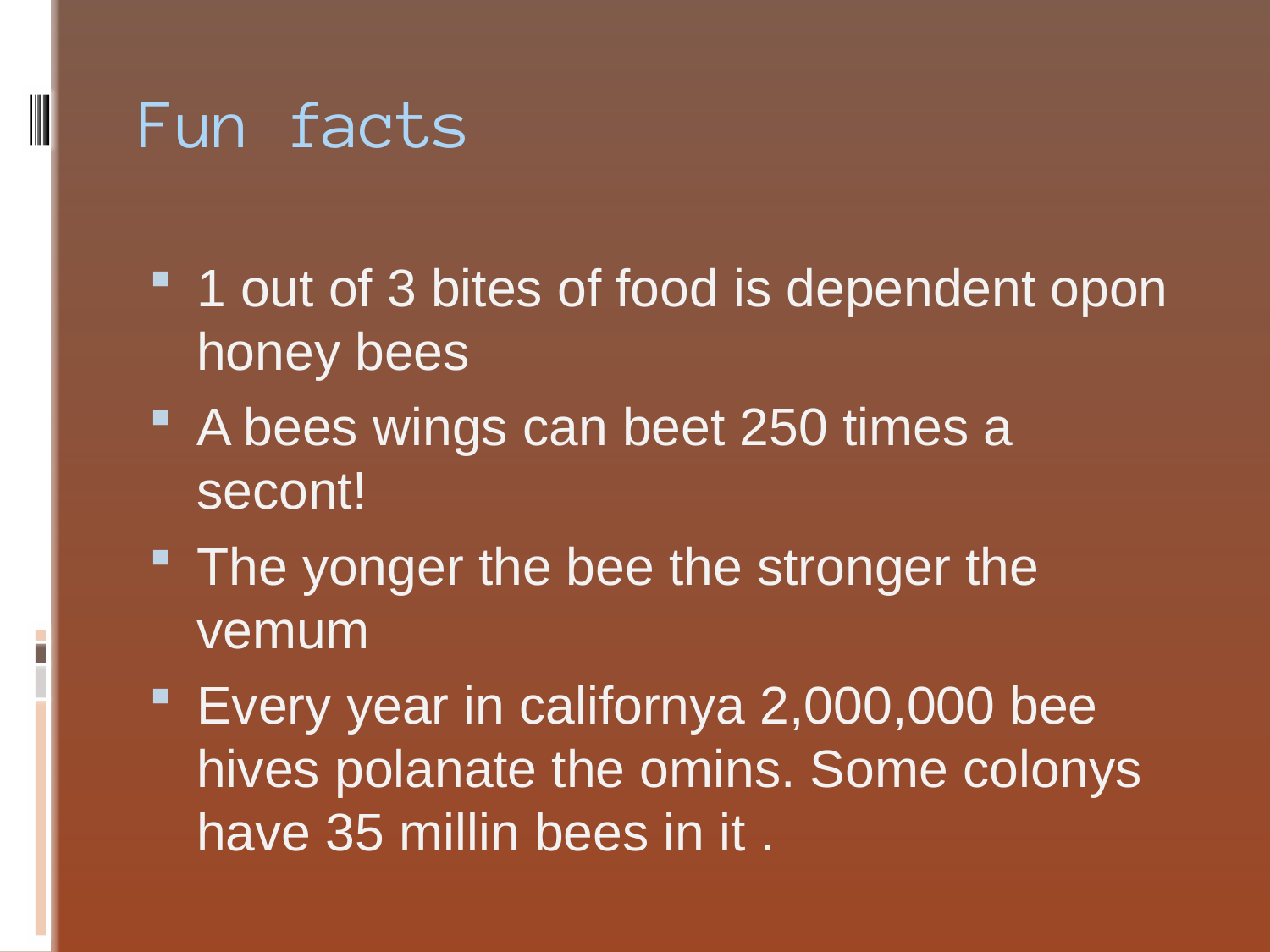

# Fun facts
1 out of 3 bites of food is dependent opon honey bees
A bees wings can beet 250 times a secont!
The yonger the bee the stronger the vemum
Every year in californya 2,000,000 bee hives polanate the omins. Some colonys have 35 millin bees in it .